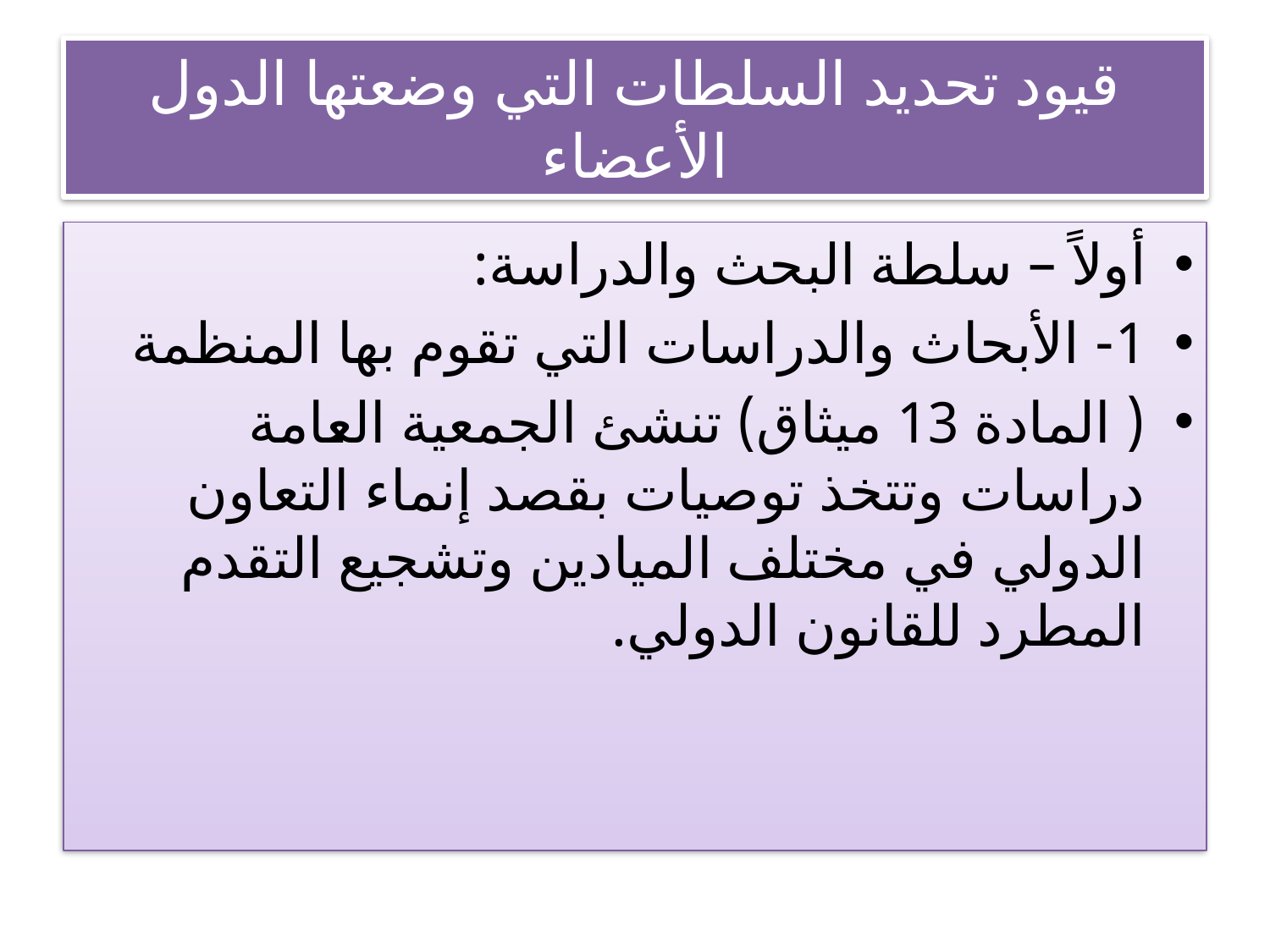

# قيود تحديد السلطات التي وضعتها الدول الأعضاء
أولاً – سلطة البحث والدراسة:
1- الأبحاث والدراسات التي تقوم بها المنظمة
( المادة 13 ميثاق) تنشئ الجمعية العامة دراسات وتتخذ توصيات بقصد إنماء التعاون الدولي في مختلف الميادين وتشجيع التقدم المطرد للقانون الدولي.